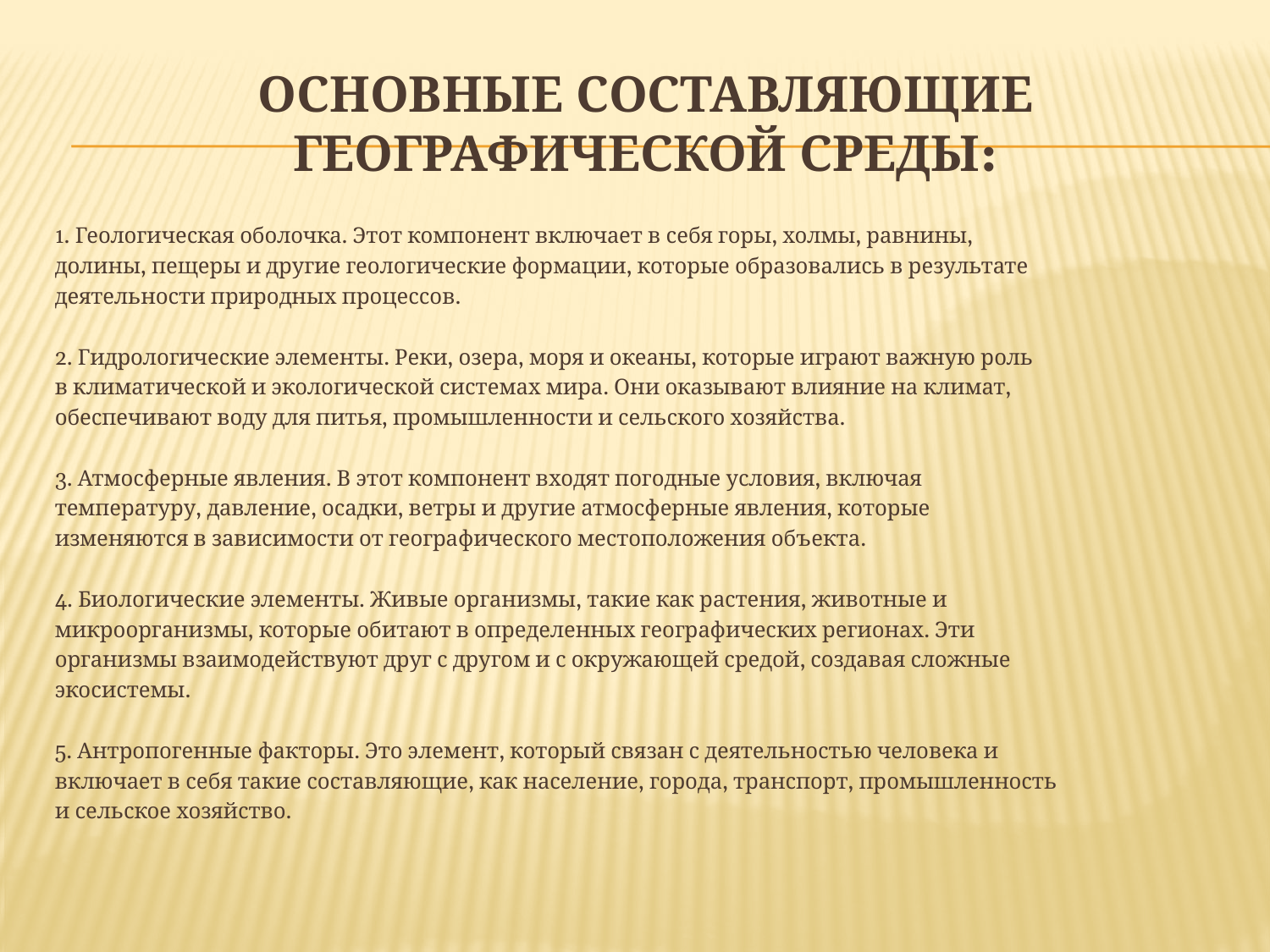

# ОСНОВНЫЕ СОСТАВЛЯЮЩИЕ ГЕОГРАФИЧЕСКОЙ СРЕДЫ:
1. Геологическая оболочка. Этот компонент включает в себя горы, холмы, равнины,
долины, пещеры и другие геологические формации, которые образовались в результате
деятельности природных процессов.

2. Гидрологические элементы. Реки, озера, моря и океаны, которые играют важную роль
в климатической и экологической системах мира. Они оказывают влияние на климат,
обеспечивают воду для питья, промышленности и сельского хозяйства.

3. Атмосферные явления. В этот компонент входят погодные условия, включая
температуру, давление, осадки, ветры и другие атмосферные явления, которые
изменяются в зависимости от географического местоположения объекта.

4. Биологические элементы. Живые организмы, такие как растения, животные и
микроорганизмы, которые обитают в определенных географических регионах. Эти
организмы взаимодействуют друг с другом и с окружающей средой, создавая сложные
экосистемы.

5. Антропогенные факторы. Это элемент, который связан с деятельностью человека и
включает в себя такие составляющие, как население, города, транспорт, промышленность
и сельское хозяйство.